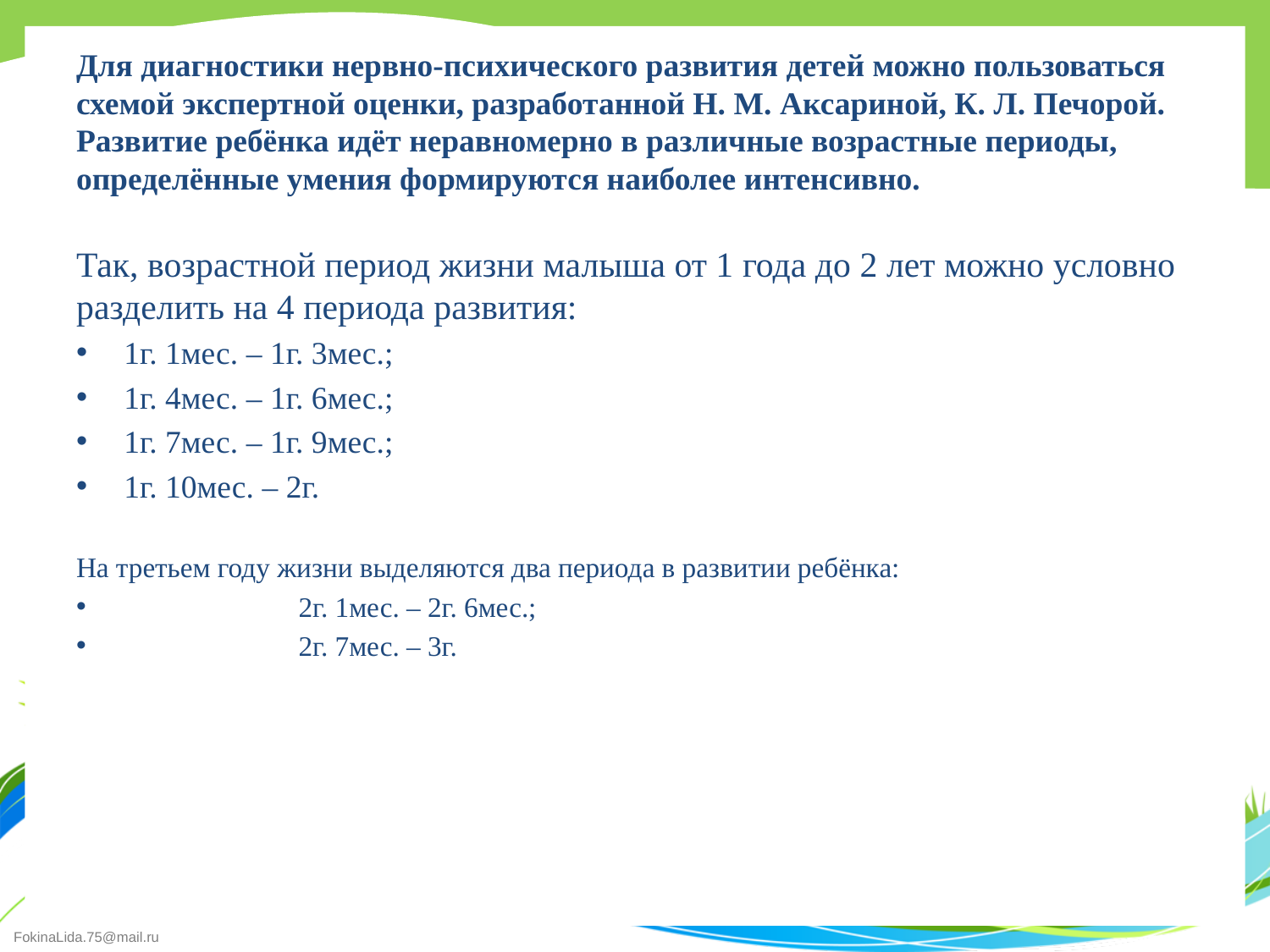

#
Для диагностики нервно-психического развития детей можно пользоваться схемой экспертной оценки, разработанной Н. М. Аксариной, К. Л. Печорой.
Развитие ребёнка идёт неравномерно в различные возрастные периоды, определённые умения формируются наиболее интенсивно.
Так, возрастной период жизни малыша от 1 года до 2 лет можно условно разделить на 4 периода развития:
1г. 1мес. – 1г. 3мес.;
1г. 4мес. – 1г. 6мес.;
1г. 7мес. – 1г. 9мес.;
1г. 10мес. – 2г.

На третьем году жизни выделяются два периода в развитии ребёнка:
                         2г. 1мес. – 2г. 6мес.;
                         2г. 7мес. – 3г.